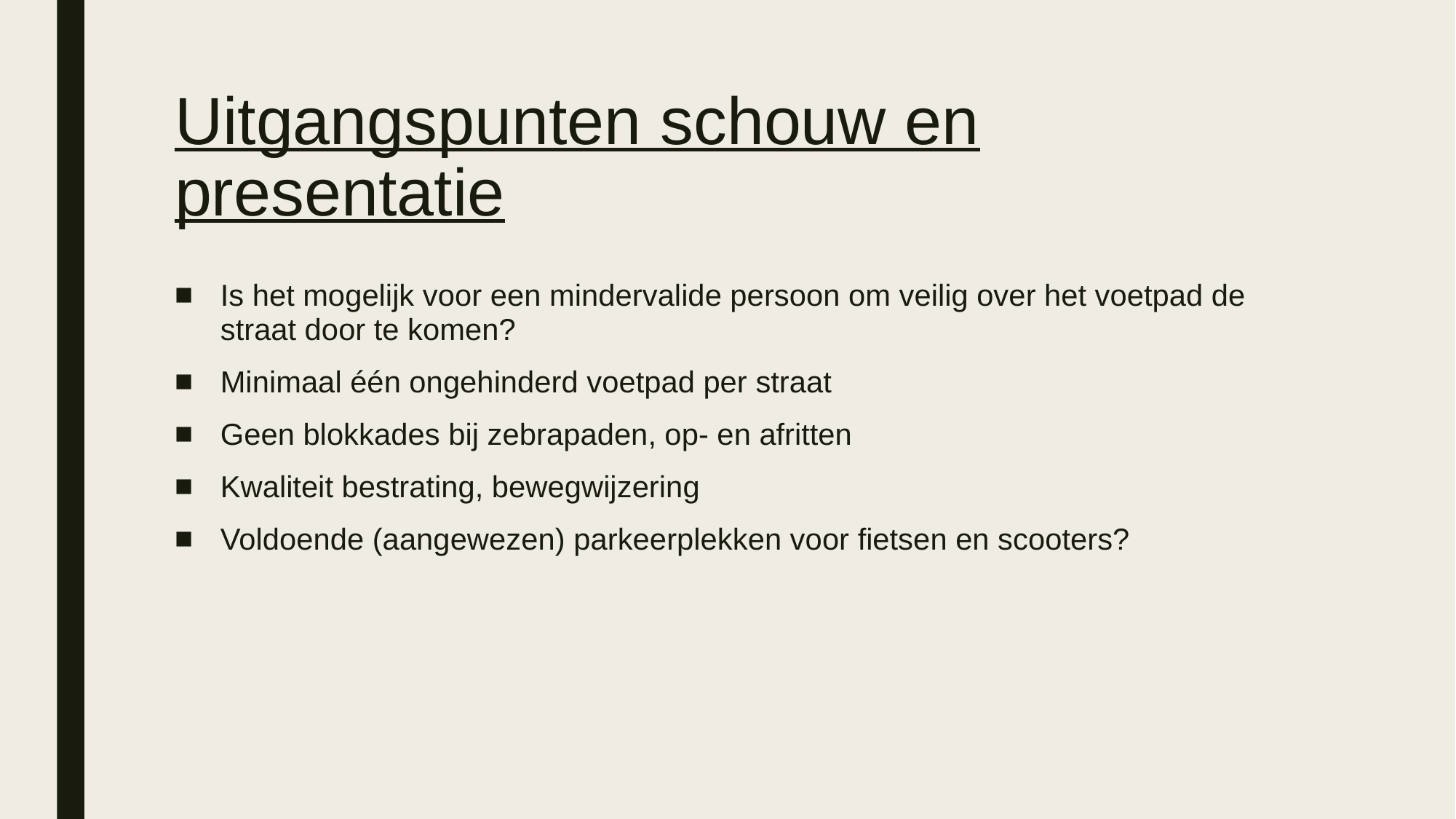

# Uitgangspunten schouw en presentatie
Is het mogelijk voor een mindervalide persoon om veilig over het voetpad de straat door te komen?
Minimaal één ongehinderd voetpad per straat
Geen blokkades bij zebrapaden, op- en afritten
Kwaliteit bestrating, bewegwijzering
Voldoende (aangewezen) parkeerplekken voor fietsen en scooters?